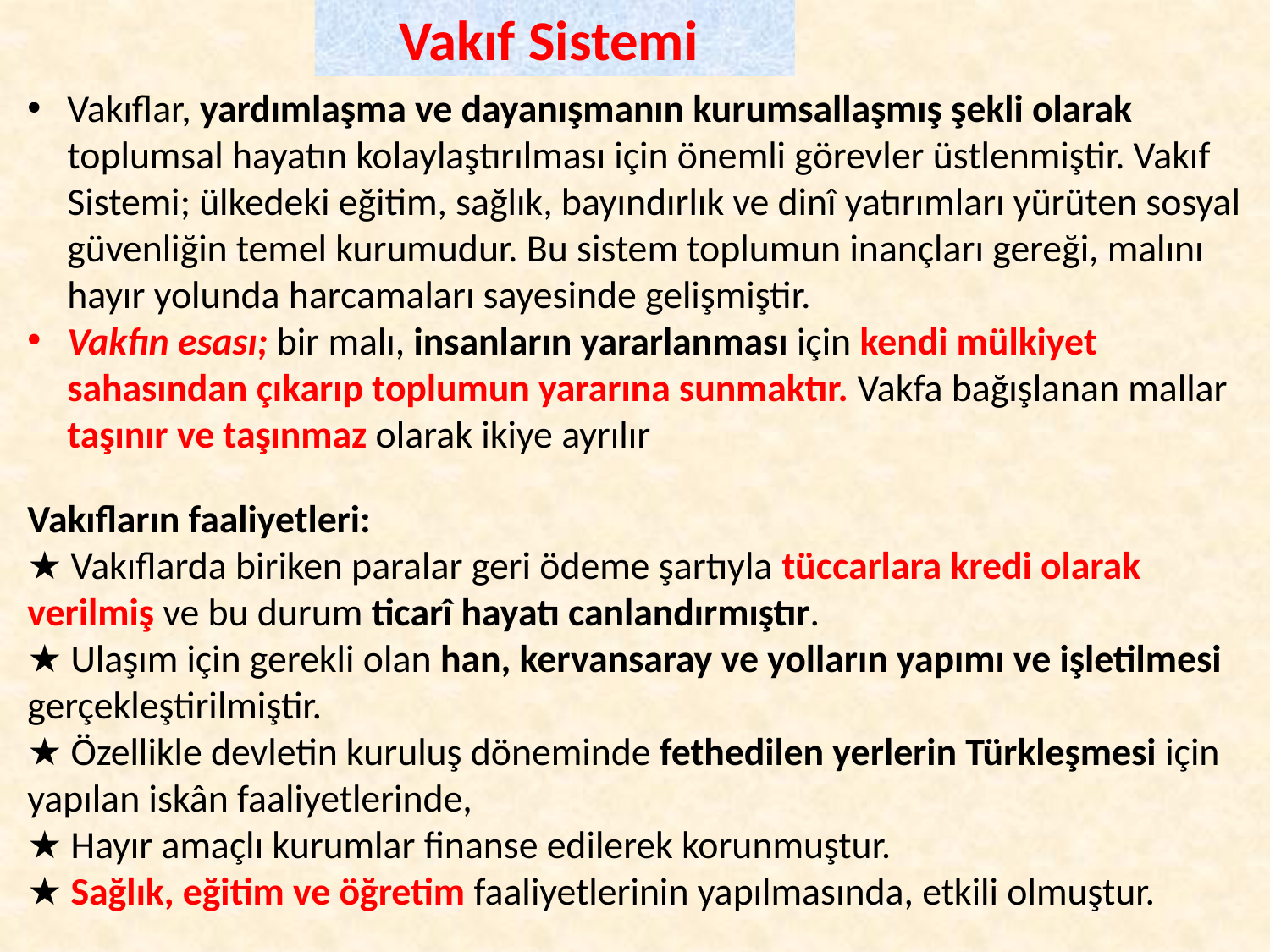

Vakıf Sistemi
Vakıflar, yardımlaşma ve dayanışmanın kurumsallaşmış şekli olarak toplumsal hayatın kolaylaştırılması için önemli görevler üstlenmiştir. Vakıf Sistemi; ülkedeki eğitim, sağlık, bayındırlık ve dinî yatırımları yürüten sosyal güvenliğin temel kurumudur. Bu sistem toplumun inançları gereği, malını hayır yolunda harcamaları sayesinde gelişmiştir.
Vakfın esası; bir malı, insanların yararlanması için kendi mülkiyet sahasından çıkarıp toplumun yararına sunmaktır. Vakfa bağışlanan mallar taşınır ve taşınmaz olarak ikiye ayrılır

Vakıfların faaliyetleri:
★ Vakıflarda biriken paralar geri ödeme şartıyla tüccarlara kredi olarak verilmiş ve bu durum ticarî hayatı canlandırmıştır.
★ Ulaşım için gerekli olan han, kervansaray ve yolların yapımı ve işletilmesi gerçekleştirilmiştir.
★ Özellikle devletin kuruluş döneminde fethedilen yerlerin Türkleşmesi için yapılan iskân faaliyetlerinde,
★ Hayır amaçlı kurumlar finanse edilerek korunmuştur.
★ Sağlık, eğitim ve öğretim faaliyetlerinin yapılmasında, etkili olmuştur.